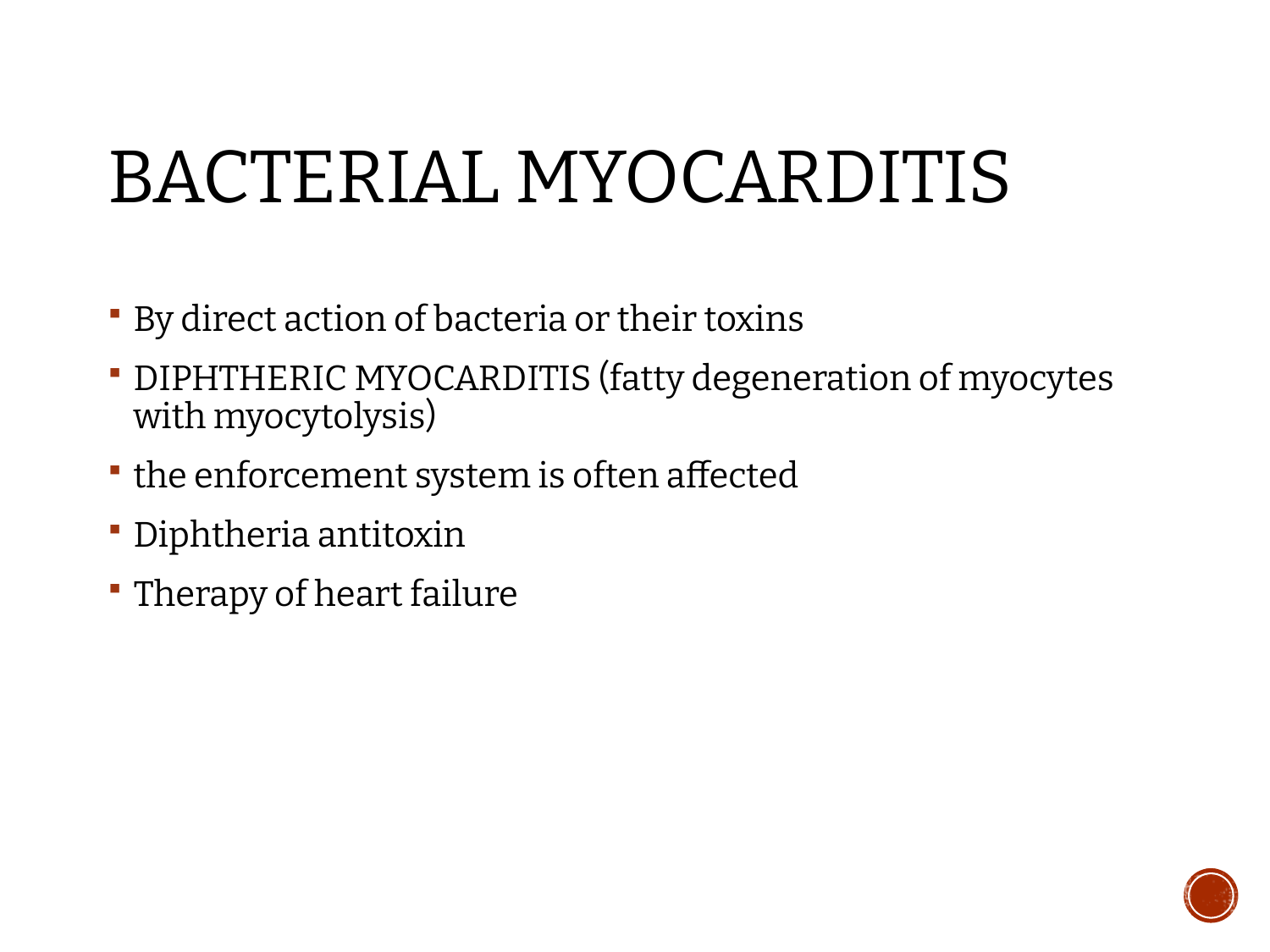

# Bacterial myocarditis
By direct action of bacteria or their toxins
DIPHTHERIC MYOCARDITIS (fatty degeneration of myocytes with myocytolysis)
the enforcement system is often affected
Diphtheria antitoxin
Therapy of heart failure